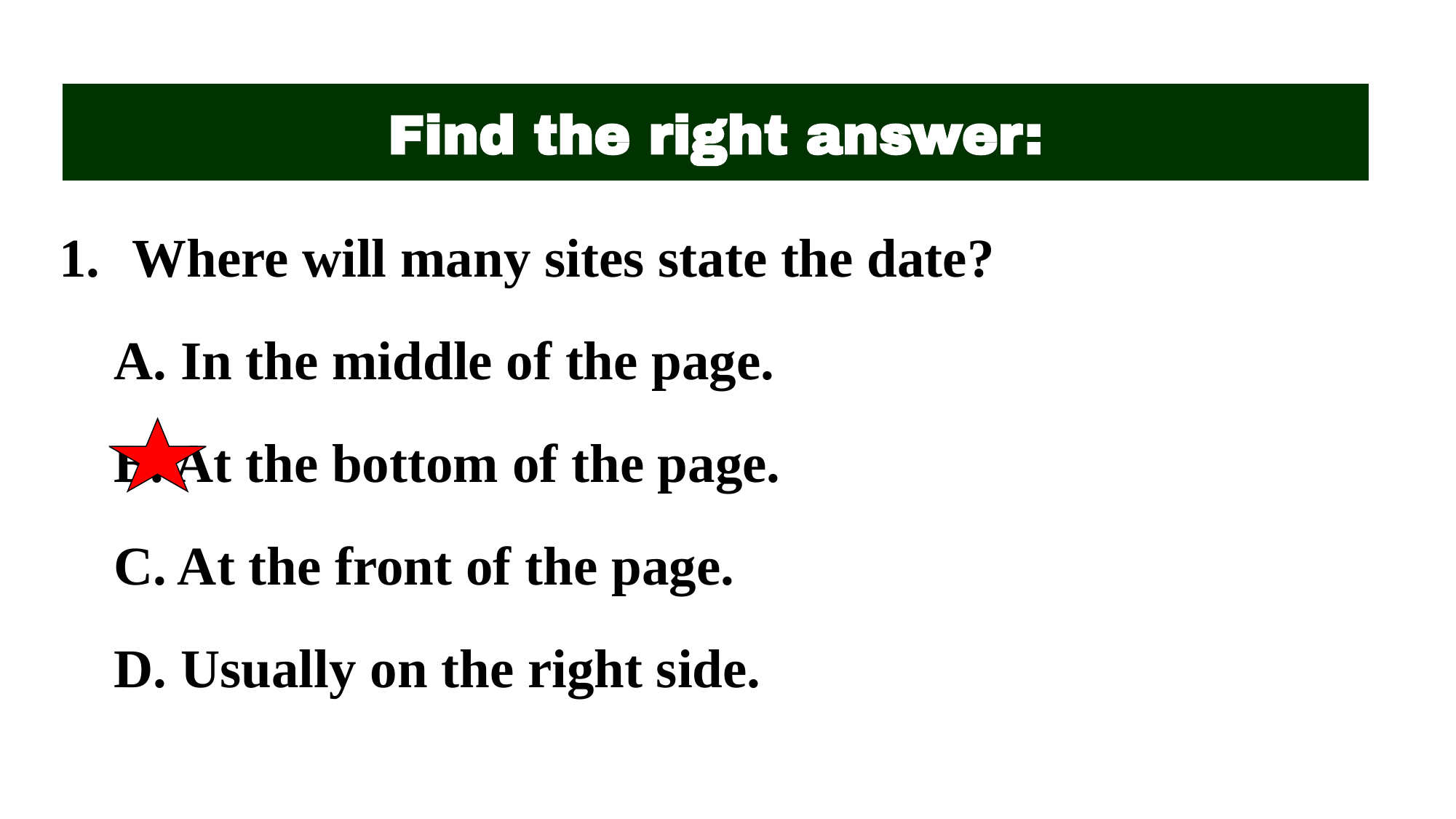

Find the right answer:
Where will many sites state the date?
    A. In the middle of the page.
    B. At the bottom of the page.
    C. At the front of the page.
    D. Usually on the right side.